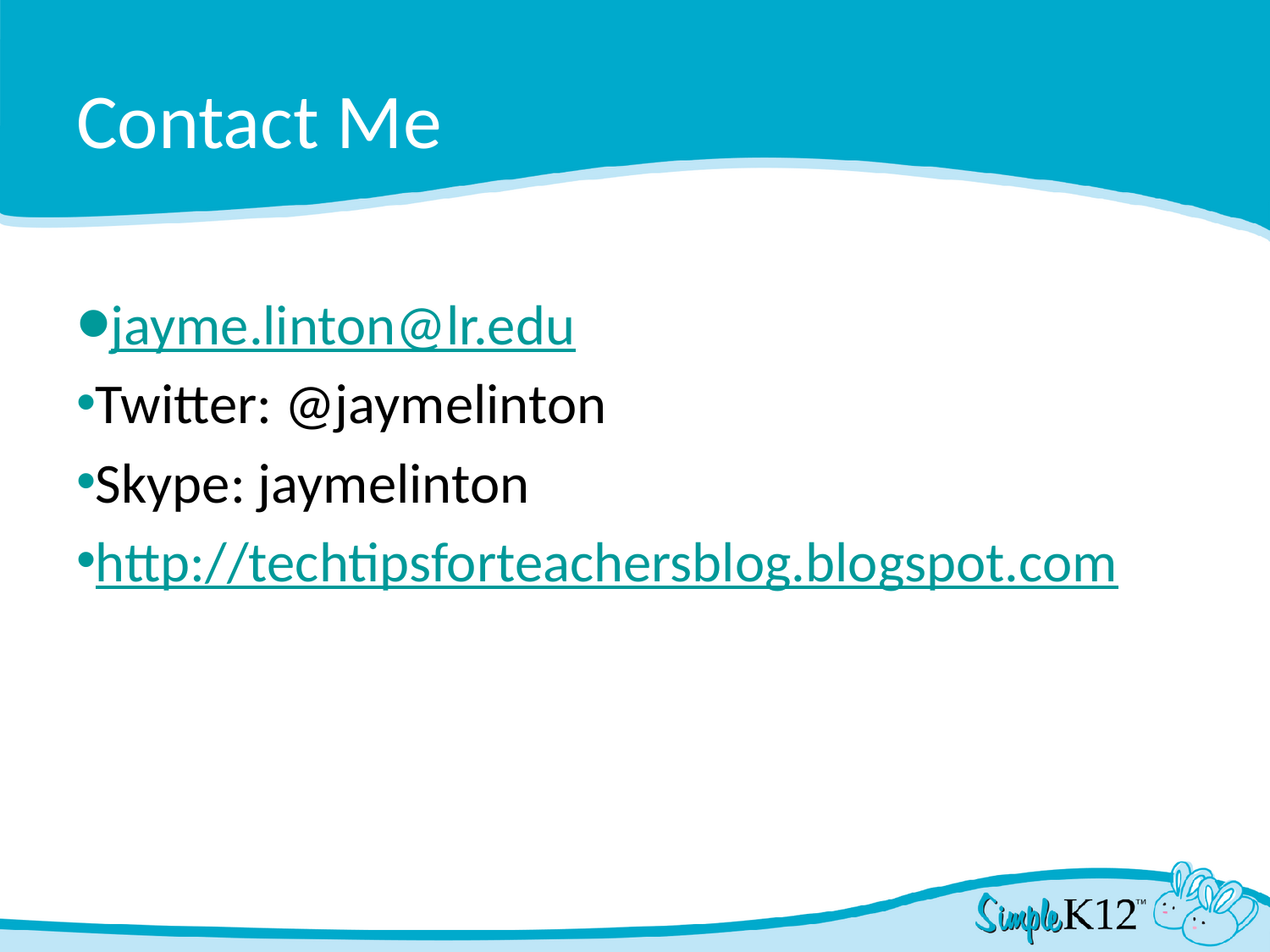

# Contact Me

jayme.linton@lr.edu
Twitter: @jaymelinton
Skype: jaymelinton
http://techtipsforteachersblog.blogspot.com